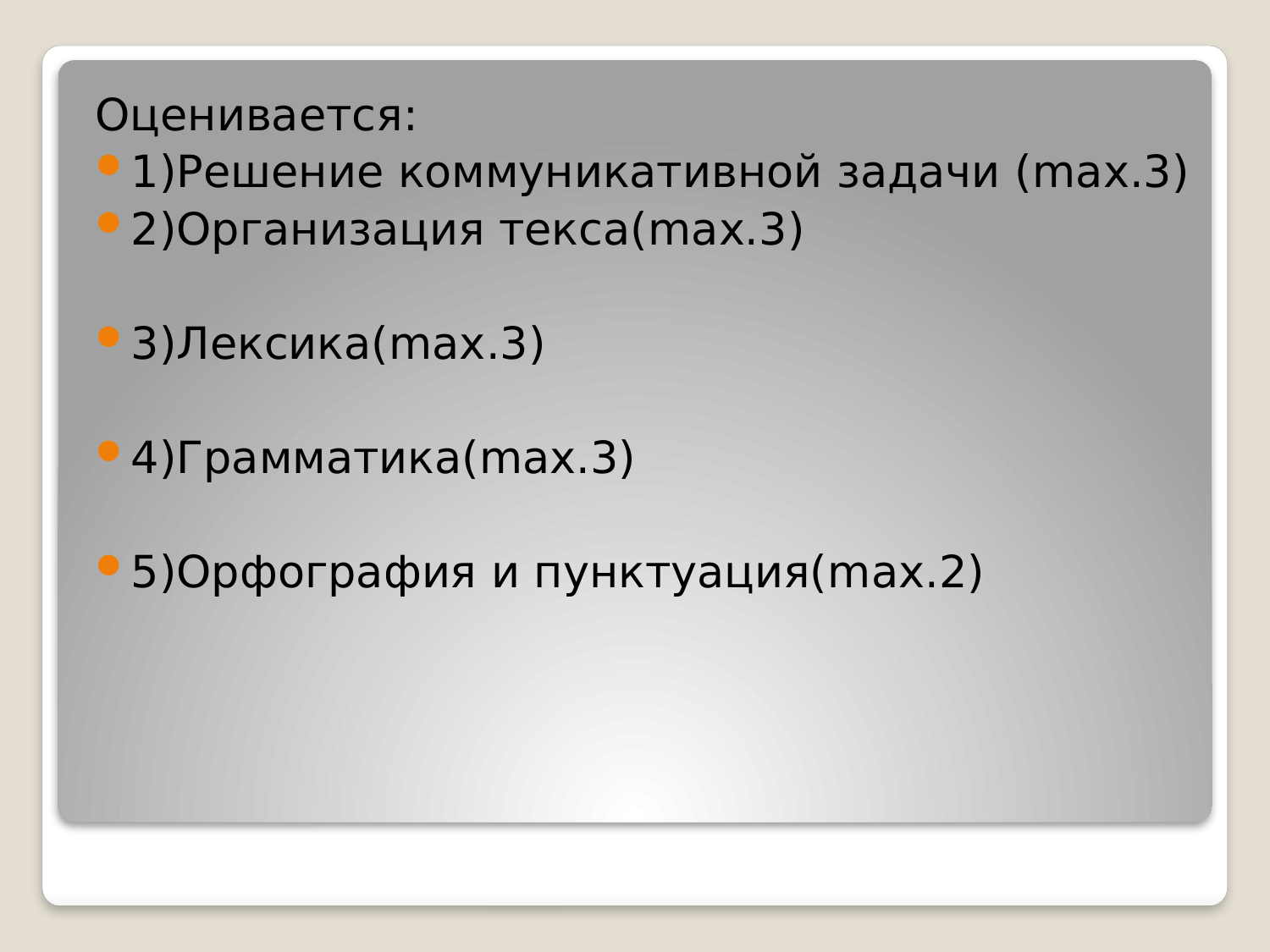

Оценивается:
1)Решение коммуникативной задачи (max.3)
2)Организация текса(max.3)

3)Лексика(max.3)

4)Грамматика(max.3)

5)Орфография и пунктуация(max.2)

#